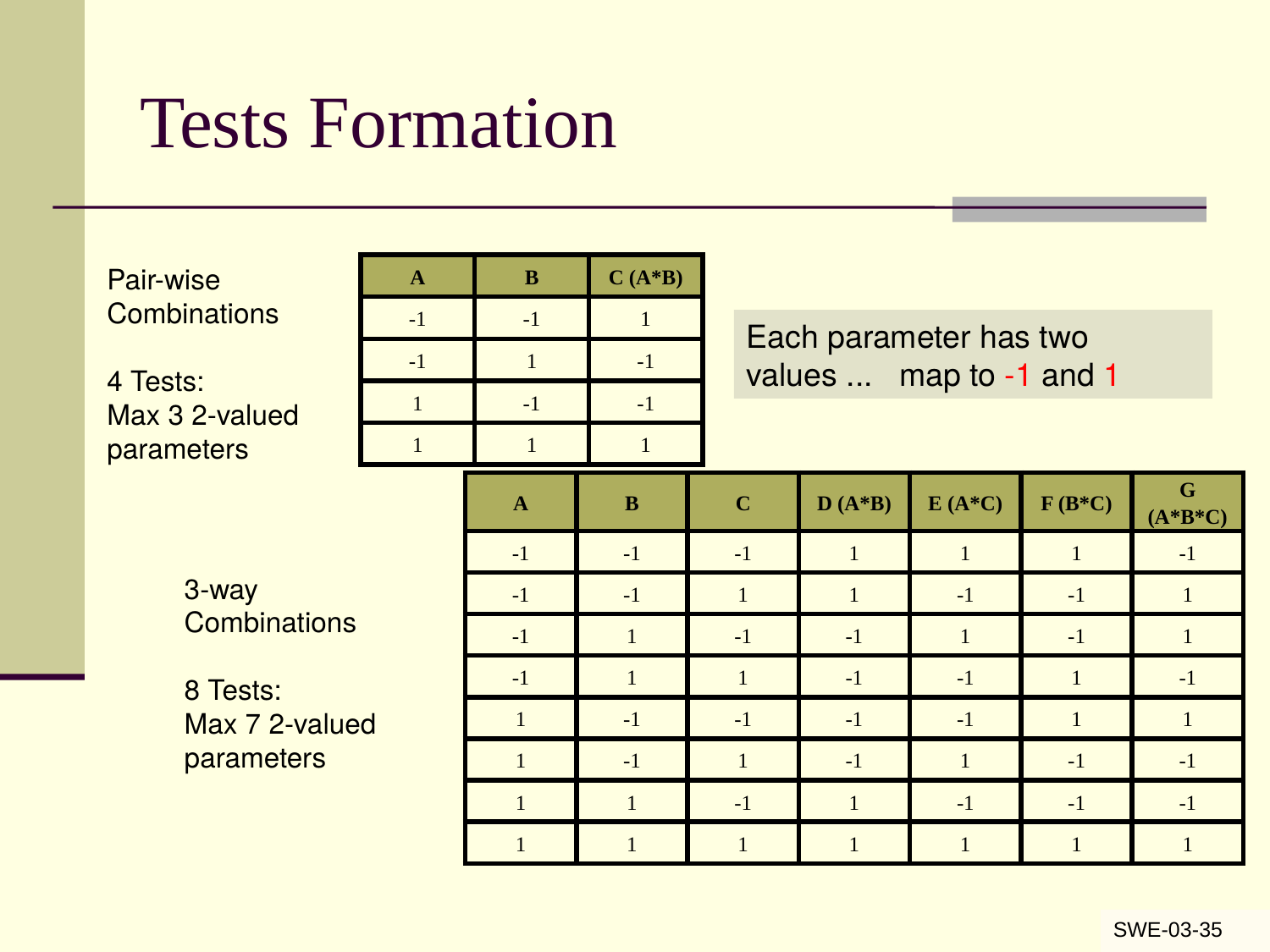

# Tests Formation
| A | B | C (A\*B) |
| --- | --- | --- |
| -1 | -1 | 1 |
| -1 | 1 | -1 |
| 1 | -1 | -1 |
| 1 | 1 | 1 |
Pair-wise Combinations

4 Tests:
Max 3 2-valued parameters
Each parameter has two values ...   map to -1 and 1
| A | B | C | D (A\*B) | E (A\*C) | F (B\*C) | G (A\*B\*C) |
| --- | --- | --- | --- | --- | --- | --- |
| -1 | -1 | -1 | 1 | 1 | 1 | -1 |
| -1 | -1 | 1 | 1 | -1 | -1 | 1 |
| -1 | 1 | -1 | -1 | 1 | -1 | 1 |
| -1 | 1 | 1 | -1 | -1 | 1 | -1 |
| 1 | -1 | -1 | -1 | -1 | 1 | 1 |
| 1 | -1 | 1 | -1 | 1 | -1 | -1 |
| 1 | 1 | -1 | 1 | -1 | -1 | -1 |
| 1 | 1 | 1 | 1 | 1 | 1 | 1 |
3-way Combinations

8 Tests:
Max 7 2-valued parameters